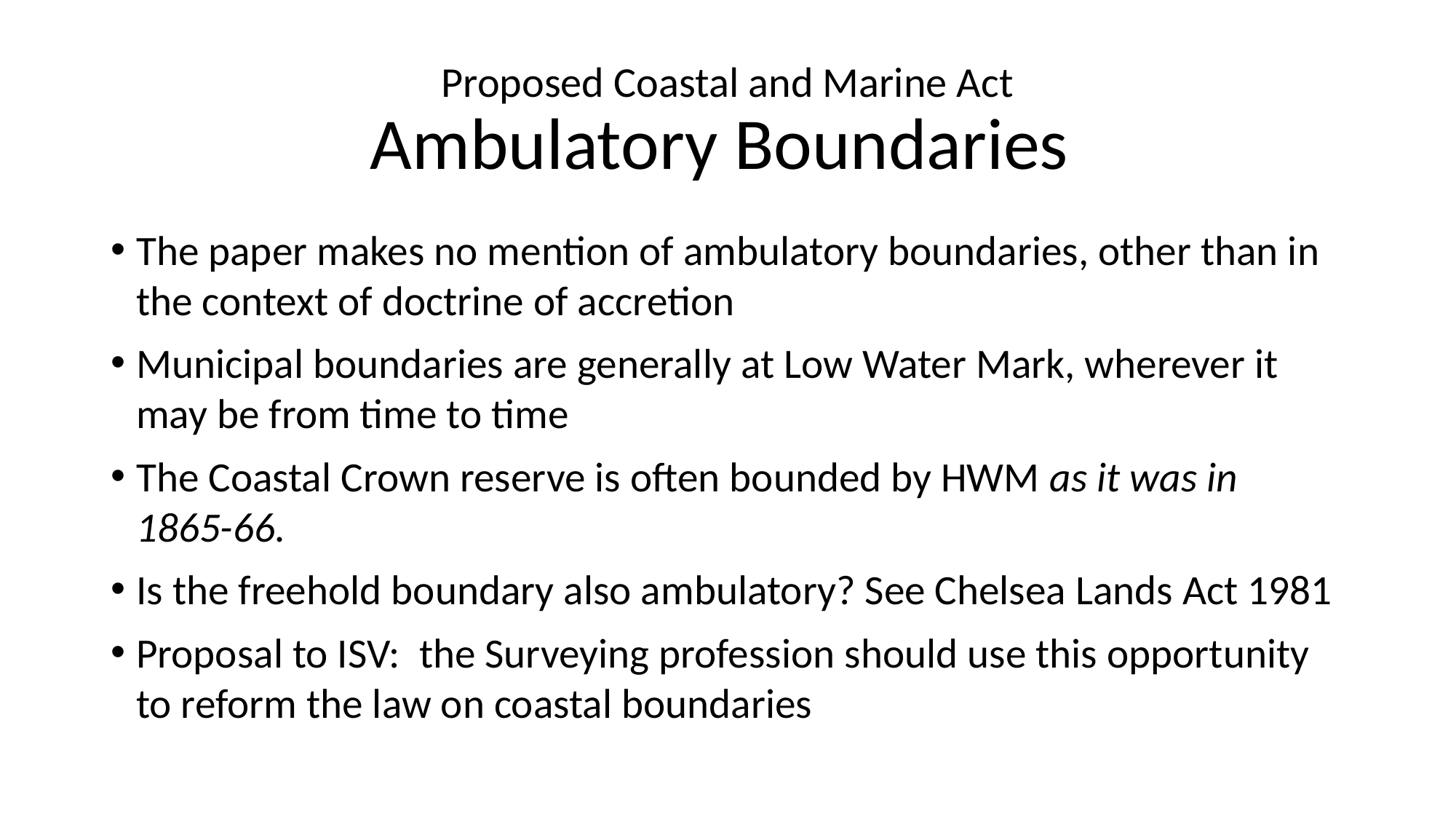

# Proposed Coastal and Marine Act Ambulatory Boundaries
The paper makes no mention of ambulatory boundaries, other than in the context of doctrine of accretion
Municipal boundaries are generally at Low Water Mark, wherever it may be from time to time
The Coastal Crown reserve is often bounded by HWM as it was in 1865-66.
Is the freehold boundary also ambulatory? See Chelsea Lands Act 1981
Proposal to ISV:  the Surveying profession should use this opportunity to reform the law on coastal boundaries